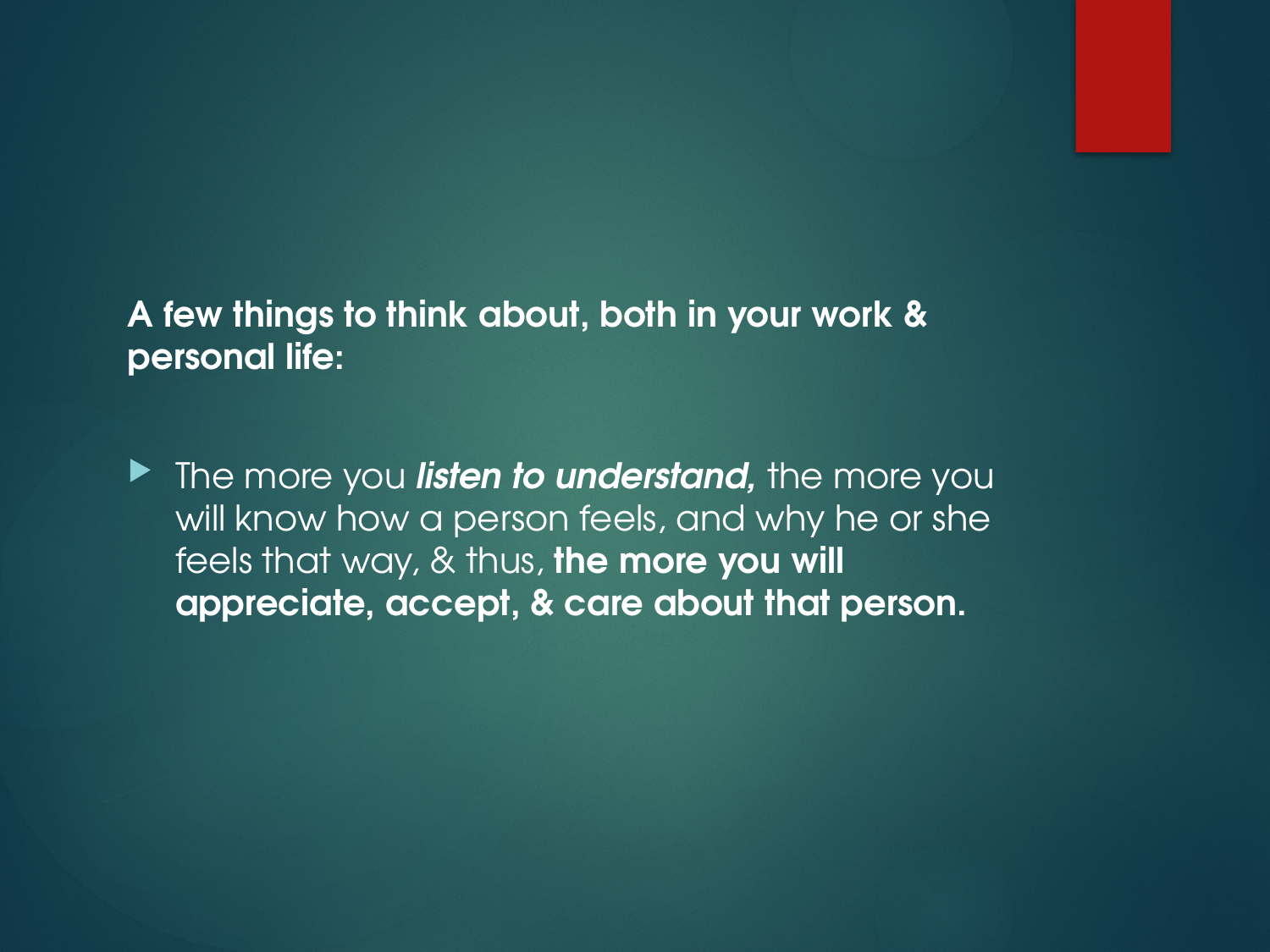

#
A few things to think about, both in your work & personal life:

The more you listen to understand, the more you will know how a person feels, and why he or she feels that way, & thus, the more you will appreciate, accept, & care about that person.